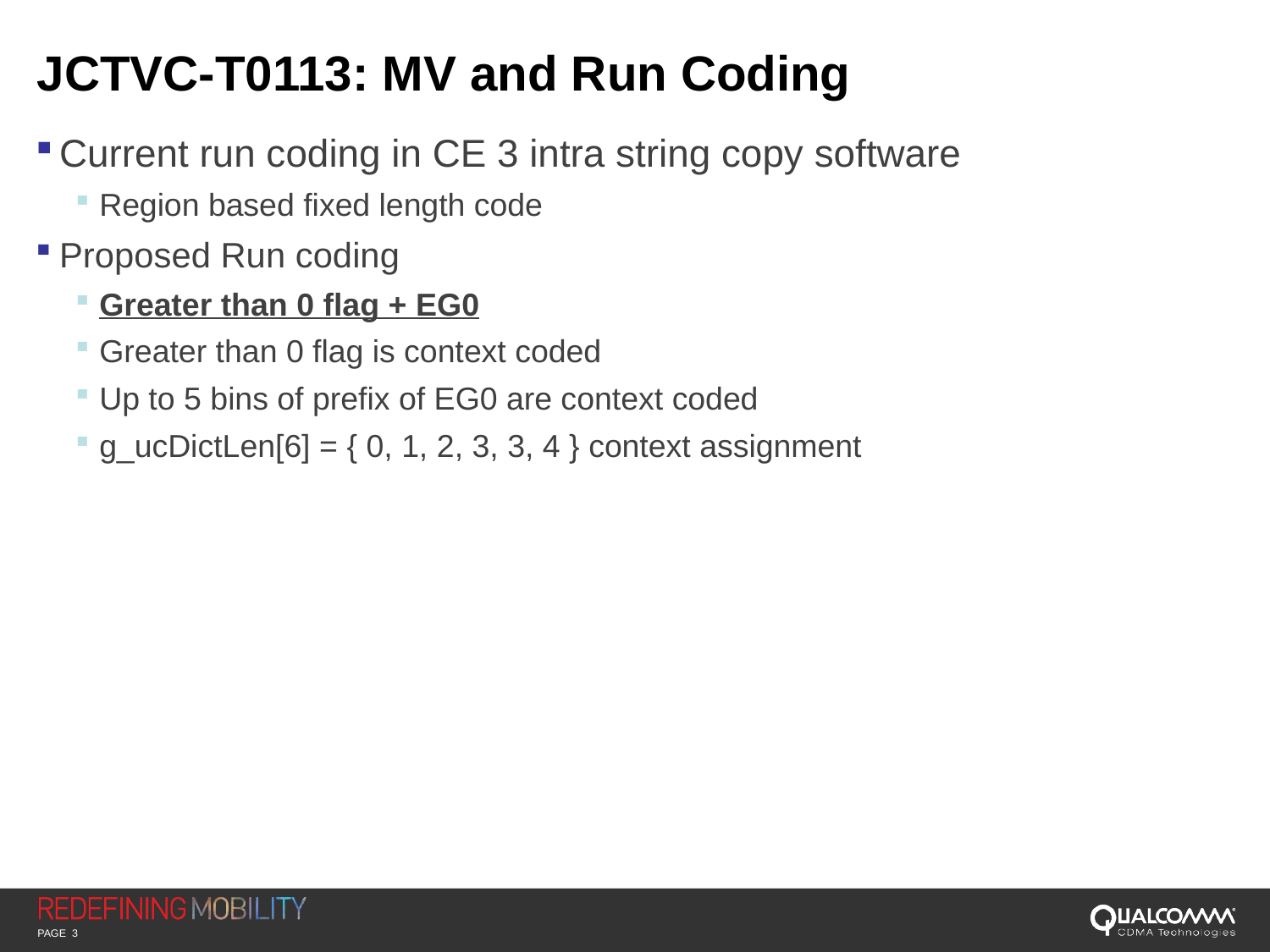

# JCTVC-T0113: MV and Run Coding
Current run coding in CE 3 intra string copy software
Region based fixed length code
Proposed Run coding
Greater than 0 flag + EG0
Greater than 0 flag is context coded
Up to 5 bins of prefix of EG0 are context coded
g_ucDictLen[6] = { 0, 1, 2, 3, 3, 4 } context assignment